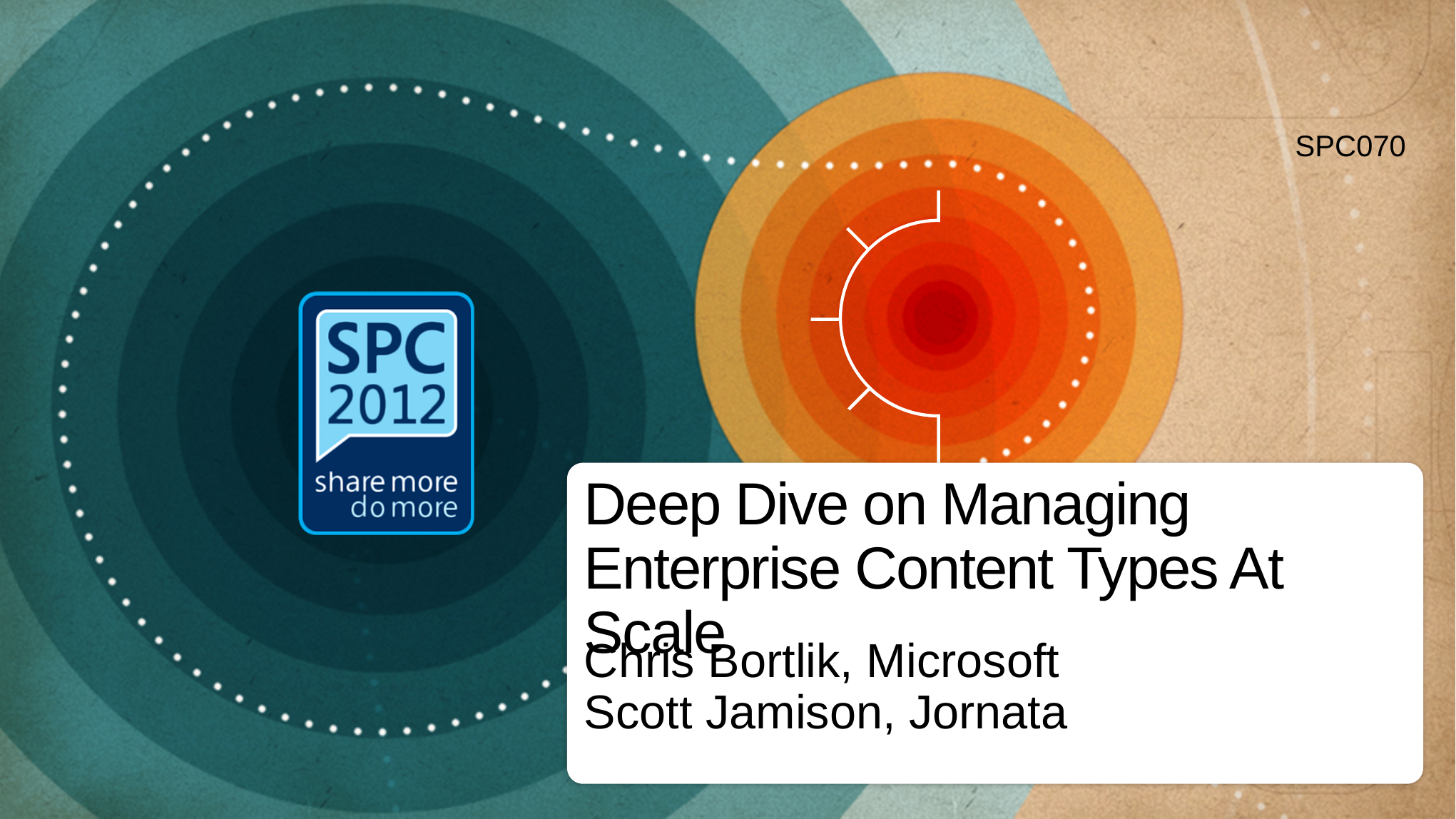

SPC070
# Deep Dive on Managing Enterprise Content Types At Scale
Chris Bortlik, Microsoft
Scott Jamison, Jornata